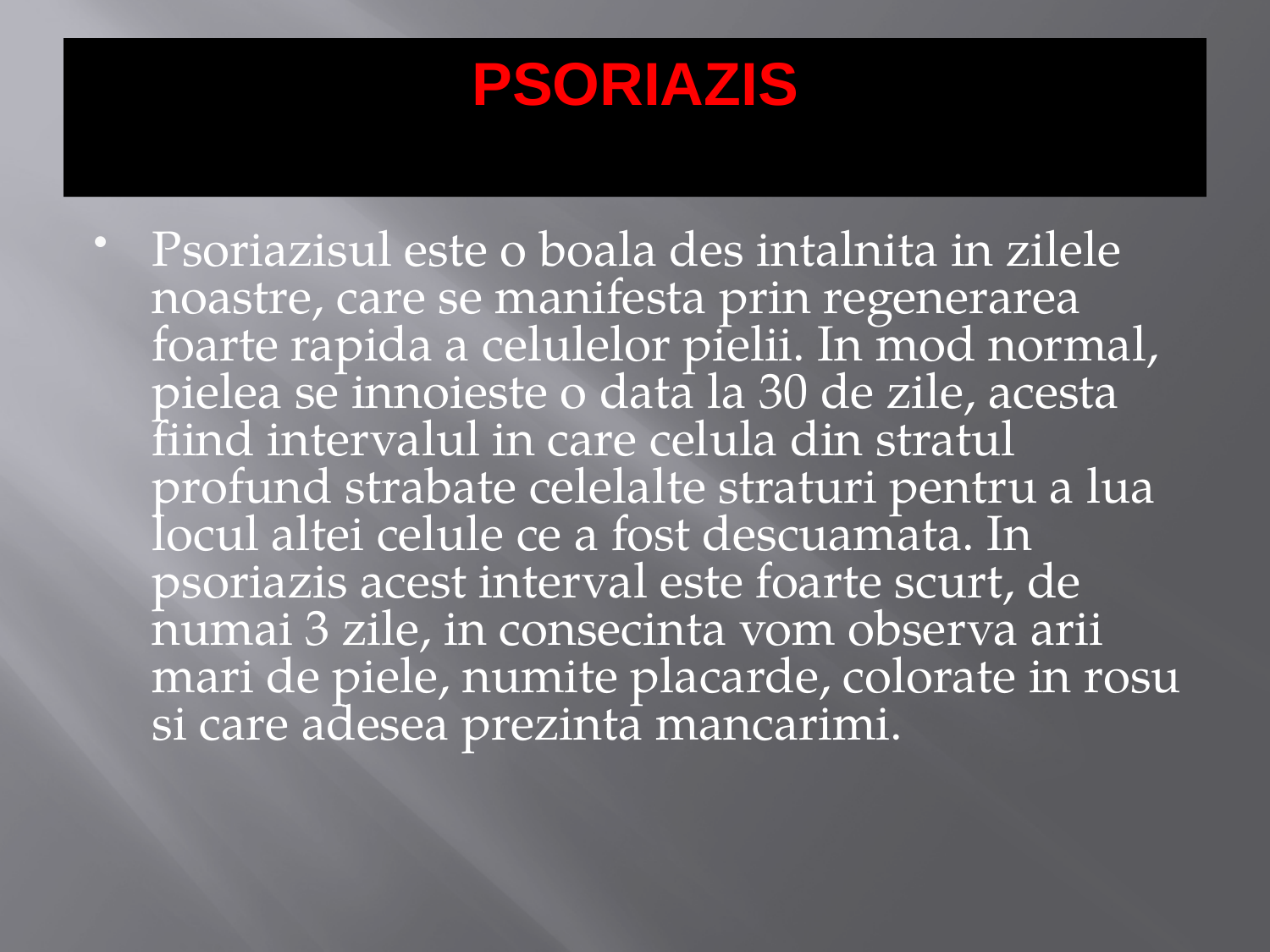

# PSORIAZIS
Psoriazisul este o boala des intalnita in zilele noastre, care se manifesta prin regenerarea foarte rapida a celulelor pielii. In mod normal, pielea se innoieste o data la 30 de zile, acesta fiind intervalul in care celula din stratul profund strabate celelalte straturi pentru a lua locul altei celule ce a fost descuamata. In psoriazis acest interval este foarte scurt, de numai 3 zile, in consecinta vom observa arii mari de piele, numite placarde, colorate in rosu si care adesea prezinta mancarimi.